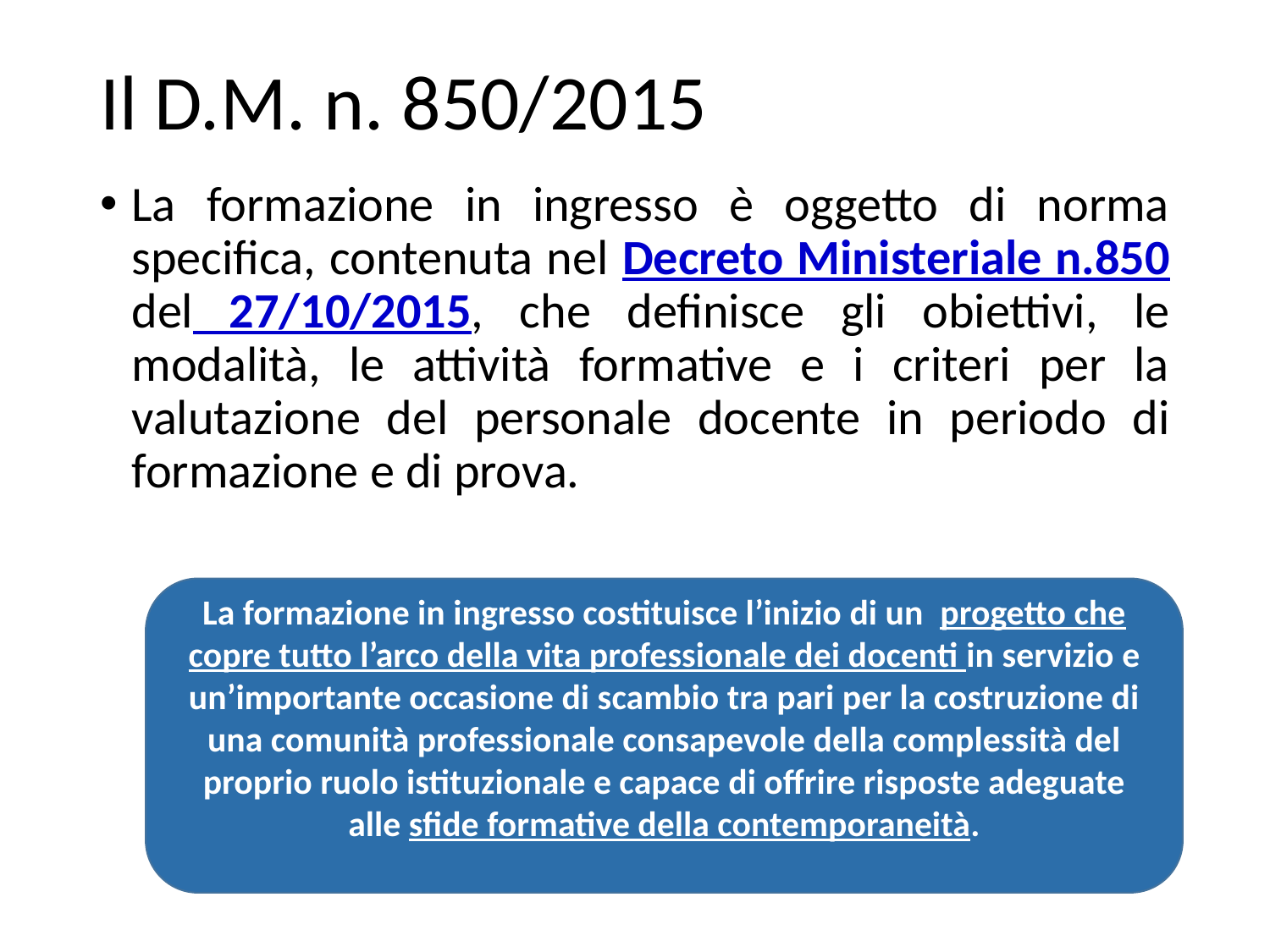

# Il D.M. n. 850/2015
La formazione in ingresso è oggetto di norma specifica, contenuta nel Decreto Ministeriale n.850 del 27/10/2015, che definisce gli obiettivi, le modalità, le attività formative e i criteri per la valutazione del personale docente in periodo di formazione e di prova.

La formazione in ingresso costituisce l’inizio di un  progetto che copre tutto l’arco della vita professionale dei docenti in servizio e un’importante occasione di scambio tra pari per la costruzione di una comunità professionale consapevole della complessità del proprio ruolo istituzionale e capace di offrire risposte adeguate alle sfide formative della contemporaneità.